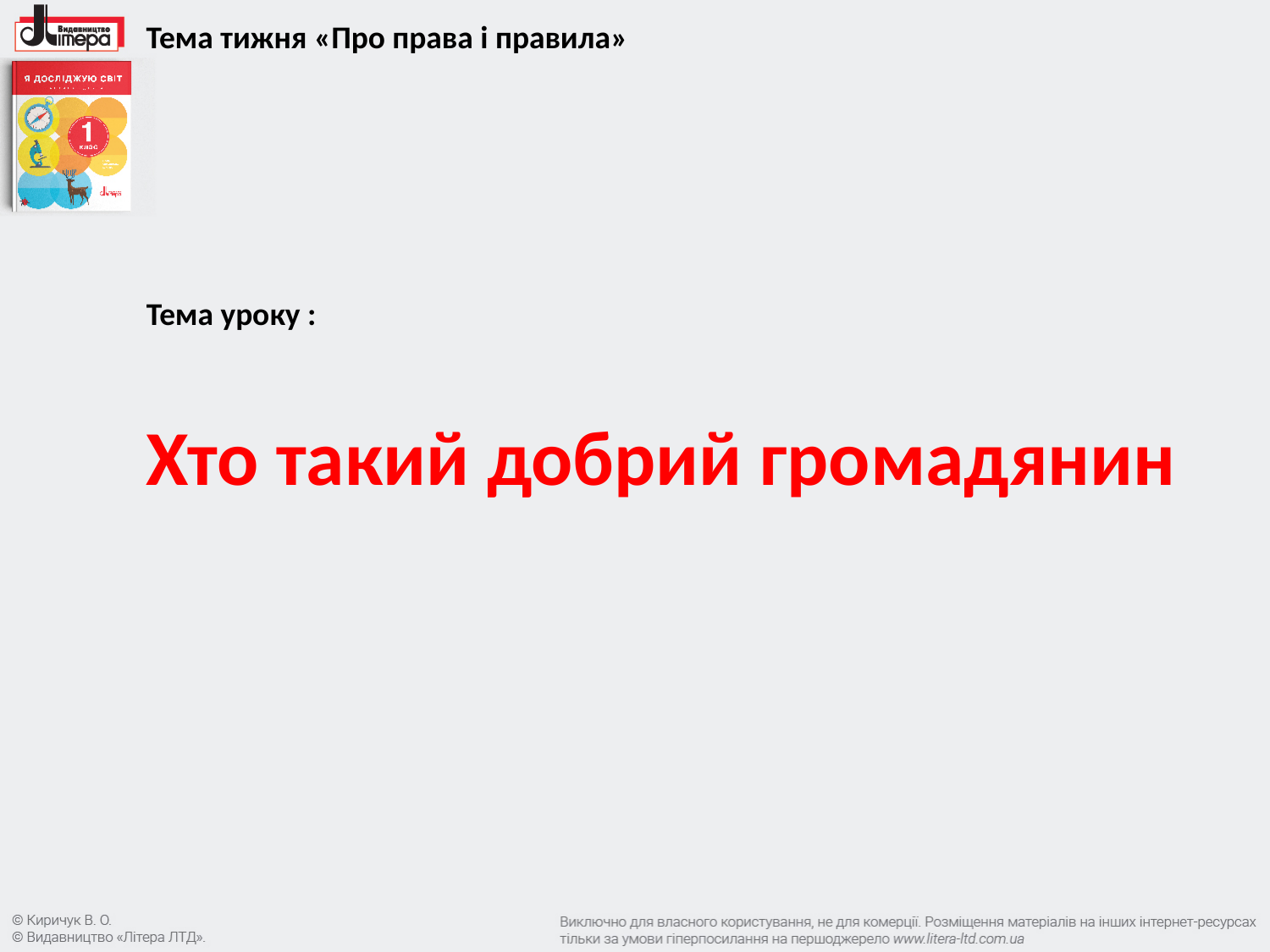

Тема тижня «Про права і правила»
Тема уроку :

Хто такий добрий громадянин